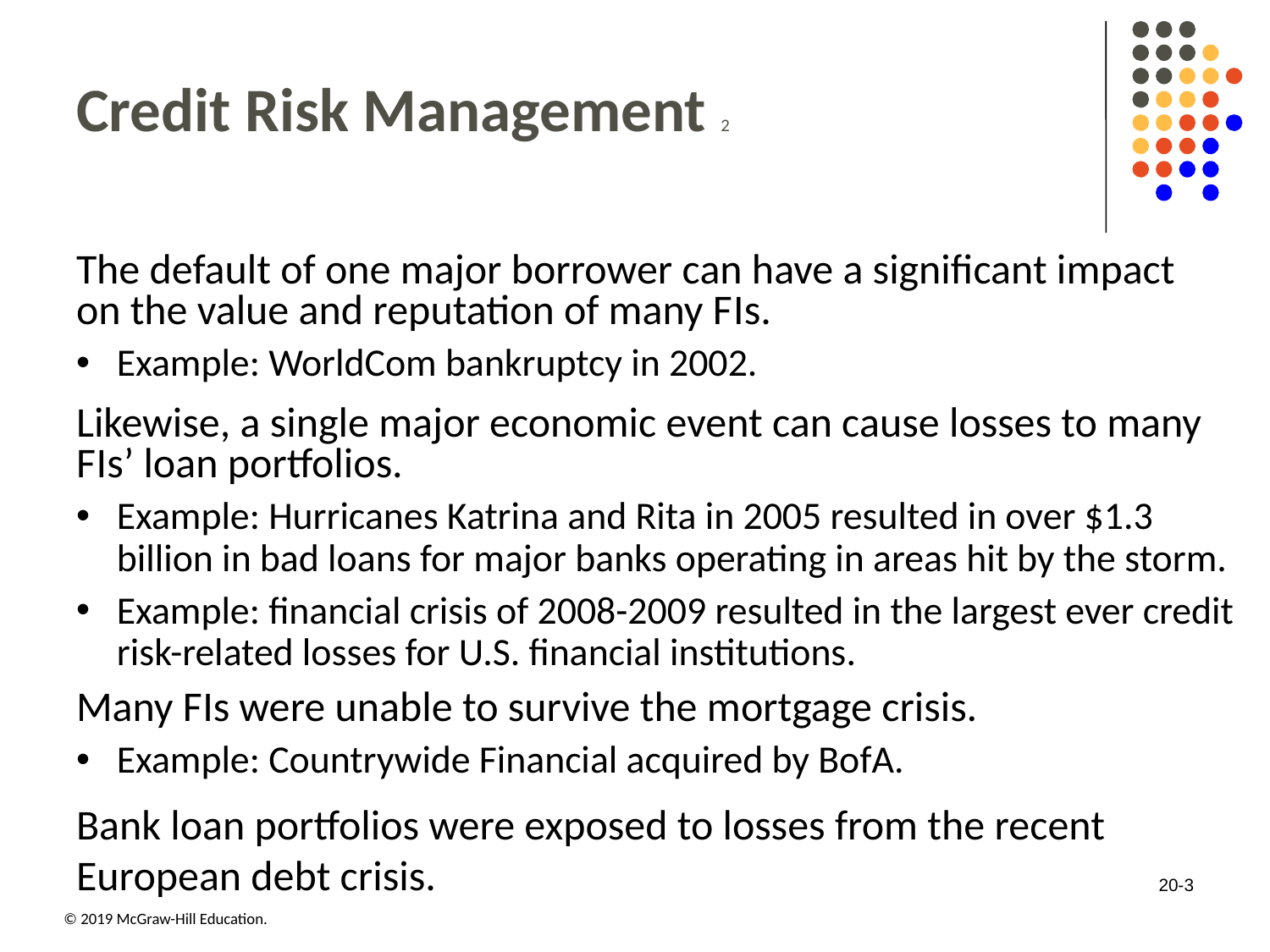

# Credit Risk Management 2
The default of one major borrower can have a significant impact on the value and reputation of many F  I s.
Example: WorldCom bankruptcy in 2002.
Likewise, a single major economic event can cause losses to many
F I s’ loan portfolios.
Example: Hurricanes Katrina and Rita in 2005 resulted in over $1.3 billion in bad loans for major banks operating in areas hit by the storm.
Example: financial crisis of 2008-2009 resulted in the largest ever credit risk-related losses for U.S. financial institutions.
Many F Is were unable to survive the mortgage crisis.
Example: Countrywide Financial acquired by BofA.
Bank loan portfolios were exposed to losses from the recent European debt crisis.
20-3